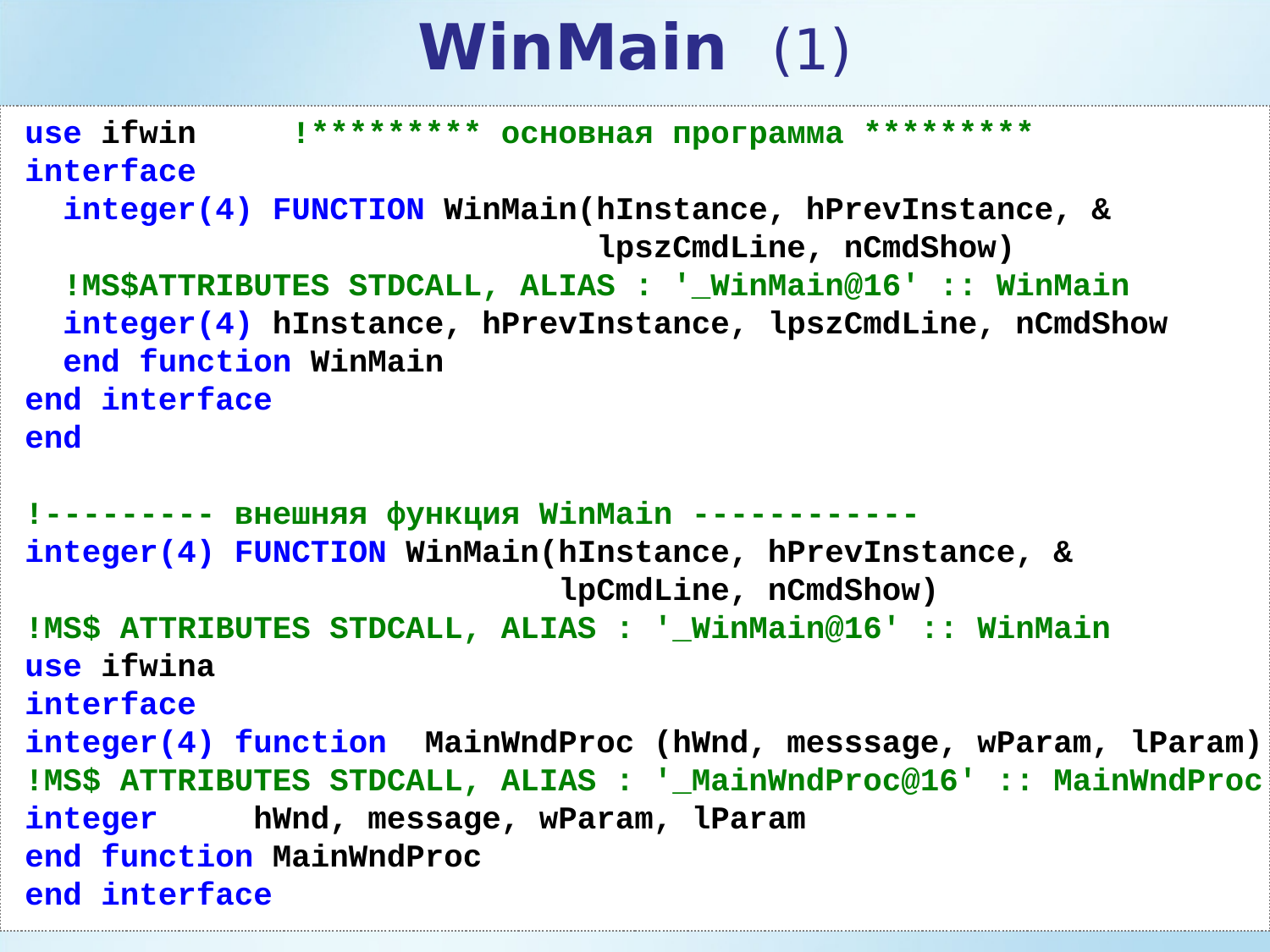

WinMain  (1)
use ifwin     !********* основная программа *********
interface
  integer(4) FUNCTION WinMain(hInstance, hPrevInstance, &
                              lpszCmdLine, nCmdShow)
  !MS$ATTRIBUTES STDCALL, ALIAS : '_WinMain@16' :: WinMain
  integer(4) hInstance, hPrevInstance, lpszCmdLine, nCmdShow
  end function WinMain
end interface
end

!--------- внешняя функция WinMain ------------
integer(4) FUNCTION WinMain(hInstance, hPrevInstance, &
                            lpCmdLine, nCmdShow)
!MS$ ATTRIBUTES STDCALL, ALIAS : '_WinMain@16' :: WinMain
use ifwina
interface
integer(4) function  MainWndProc (hWnd, messsage, wParam, lParam)
!MS$ ATTRIBUTES STDCALL, ALIAS : '_MainWndProc@16' :: MainWndProc
integer     hWnd, message, wParam, lParam
end function MainWndProc
end interface